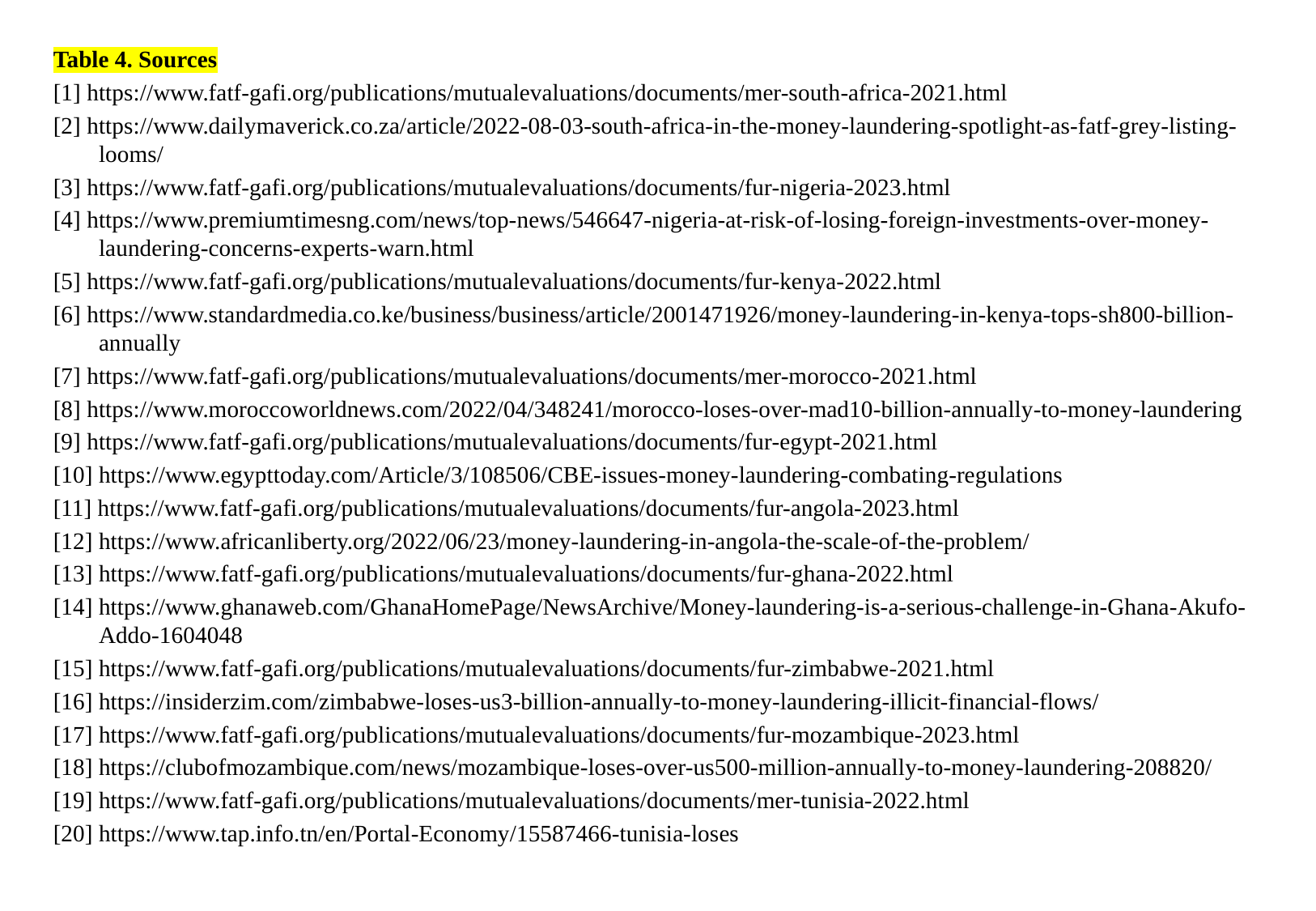

Table 4. Sources
[1] https://www.fatf-gafi.org/publications/mutualevaluations/documents/mer-south-africa-2021.html
[2] https://www.dailymaverick.co.za/article/2022-08-03-south-africa-in-the-money-laundering-spotlight-as-fatf-grey-listing-looms/
[3] https://www.fatf-gafi.org/publications/mutualevaluations/documents/fur-nigeria-2023.html
[4] https://www.premiumtimesng.com/news/top-news/546647-nigeria-at-risk-of-losing-foreign-investments-over-money-laundering-concerns-experts-warn.html
[5] https://www.fatf-gafi.org/publications/mutualevaluations/documents/fur-kenya-2022.html
[6] https://www.standardmedia.co.ke/business/business/article/2001471926/money-laundering-in-kenya-tops-sh800-billion-annually
[7] https://www.fatf-gafi.org/publications/mutualevaluations/documents/mer-morocco-2021.html
[8] https://www.moroccoworldnews.com/2022/04/348241/morocco-loses-over-mad10-billion-annually-to-money-laundering
[9] https://www.fatf-gafi.org/publications/mutualevaluations/documents/fur-egypt-2021.html
[10] https://www.egypttoday.com/Article/3/108506/CBE-issues-money-laundering-combating-regulations
[11] https://www.fatf-gafi.org/publications/mutualevaluations/documents/fur-angola-2023.html
[12] https://www.africanliberty.org/2022/06/23/money-laundering-in-angola-the-scale-of-the-problem/
[13] https://www.fatf-gafi.org/publications/mutualevaluations/documents/fur-ghana-2022.html
[14] https://www.ghanaweb.com/GhanaHomePage/NewsArchive/Money-laundering-is-a-serious-challenge-in-Ghana-Akufo-Addo-1604048
[15] https://www.fatf-gafi.org/publications/mutualevaluations/documents/fur-zimbabwe-2021.html
[16] https://insiderzim.com/zimbabwe-loses-us3-billion-annually-to-money-laundering-illicit-financial-flows/
[17] https://www.fatf-gafi.org/publications/mutualevaluations/documents/fur-mozambique-2023.html
[18] https://clubofmozambique.com/news/mozambique-loses-over-us500-million-annually-to-money-laundering-208820/
[19] https://www.fatf-gafi.org/publications/mutualevaluations/documents/mer-tunisia-2022.html
[20] https://www.tap.info.tn/en/Portal-Economy/15587466-tunisia-loses